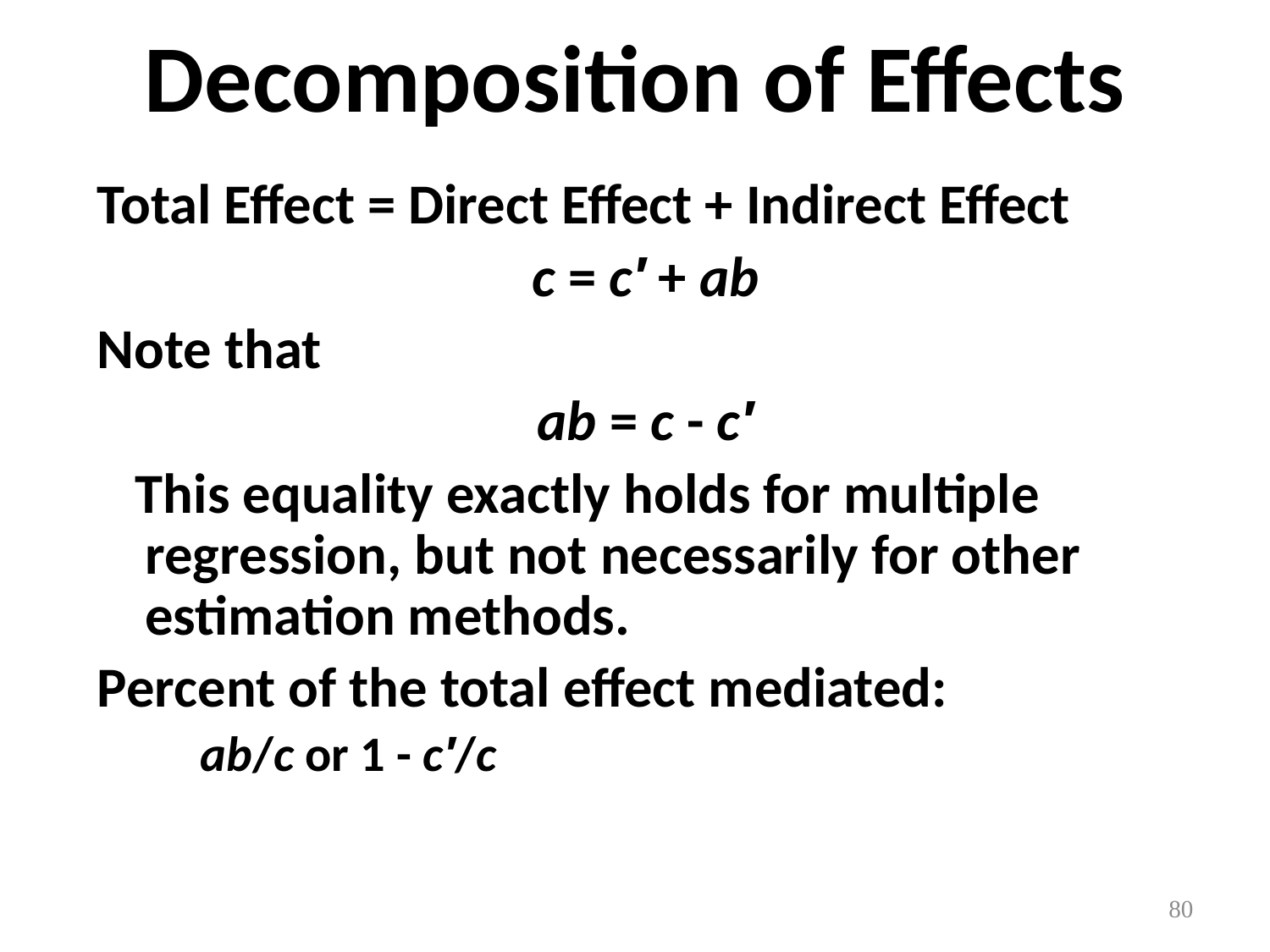

# Decomposition of Effects
Total Effect = Direct Effect + Indirect Effect
c = c′ + ab
Note that
ab = c - c′
   This equality exactly holds for multiple regression, but not necessarily for other estimation methods.
Percent of the total effect mediated:
	ab/c or 1 - c′/c

80